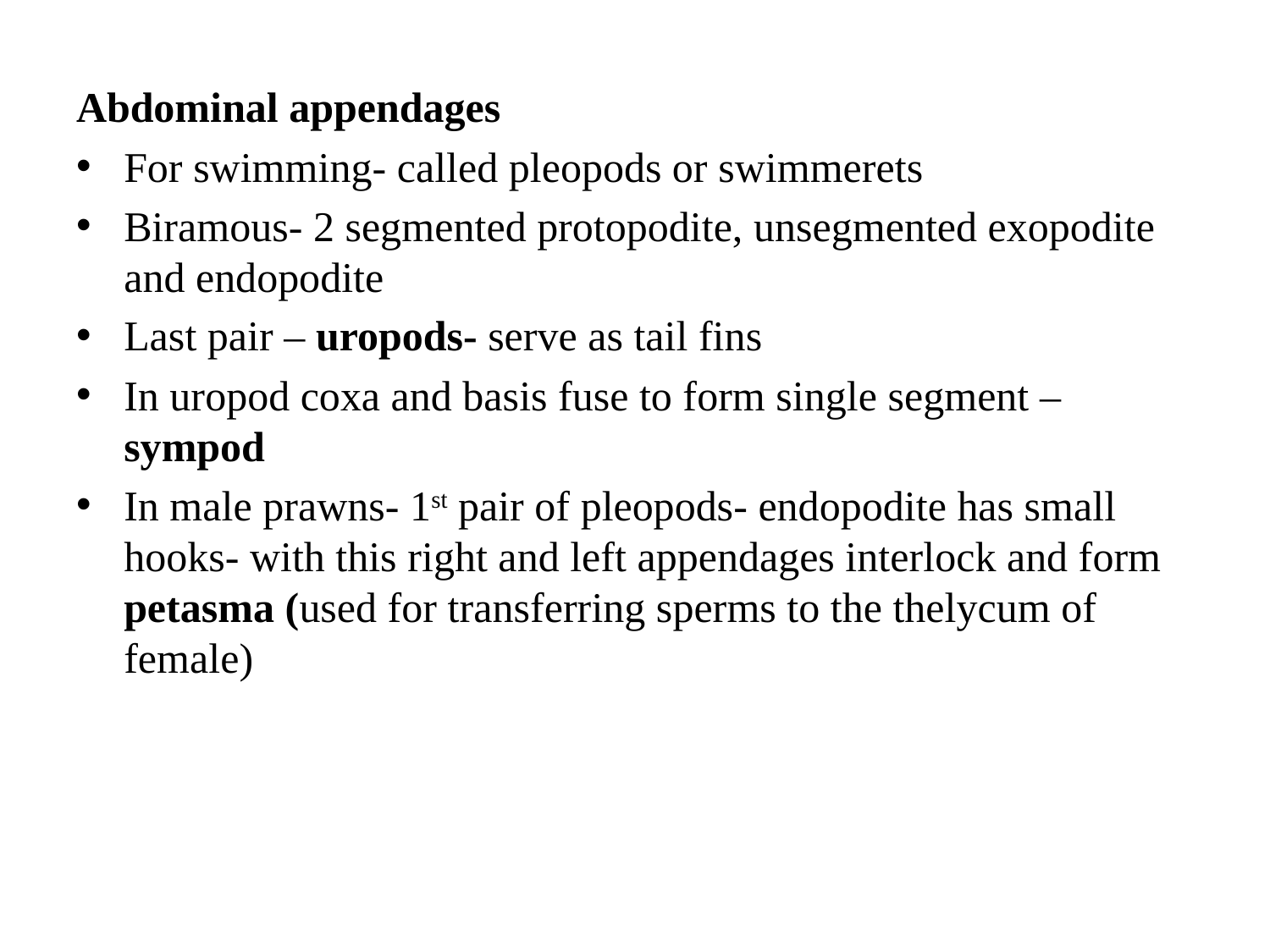

Abdominal appendages
For swimming- called pleopods or swimmerets
Biramous- 2 segmented protopodite, unsegmented exopodite and endopodite
Last pair – uropods- serve as tail fins
In uropod coxa and basis fuse to form single segment – sympod
In male prawns- 1st pair of pleopods- endopodite has small hooks- with this right and left appendages interlock and form petasma (used for transferring sperms to the thelycum of female)